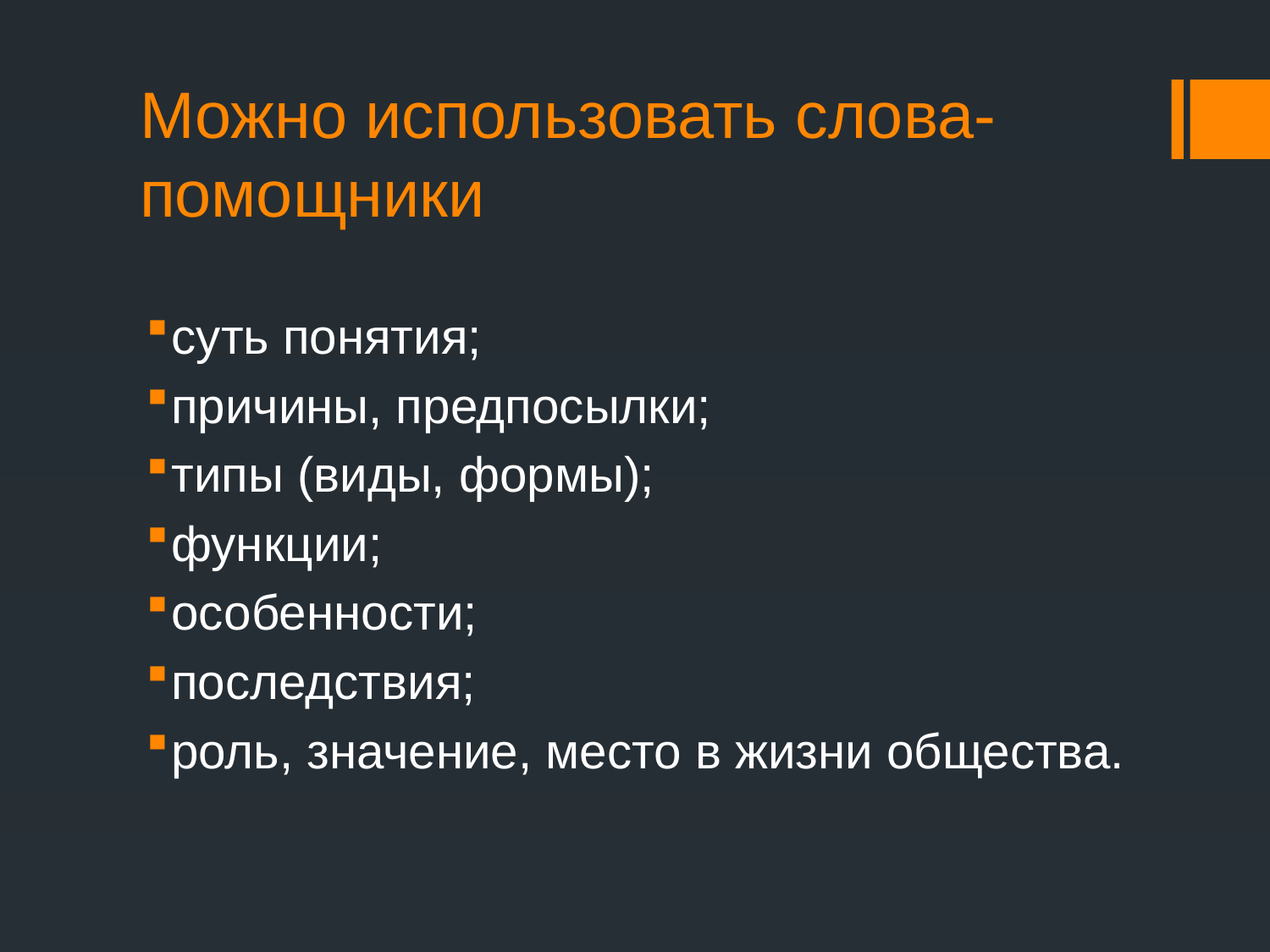

# Можно использовать слова-помощники

суть понятия;
причины, предпосылки;
типы (виды, формы);
функции;
особенности;
последствия;
роль, значение, место в жизни общества.